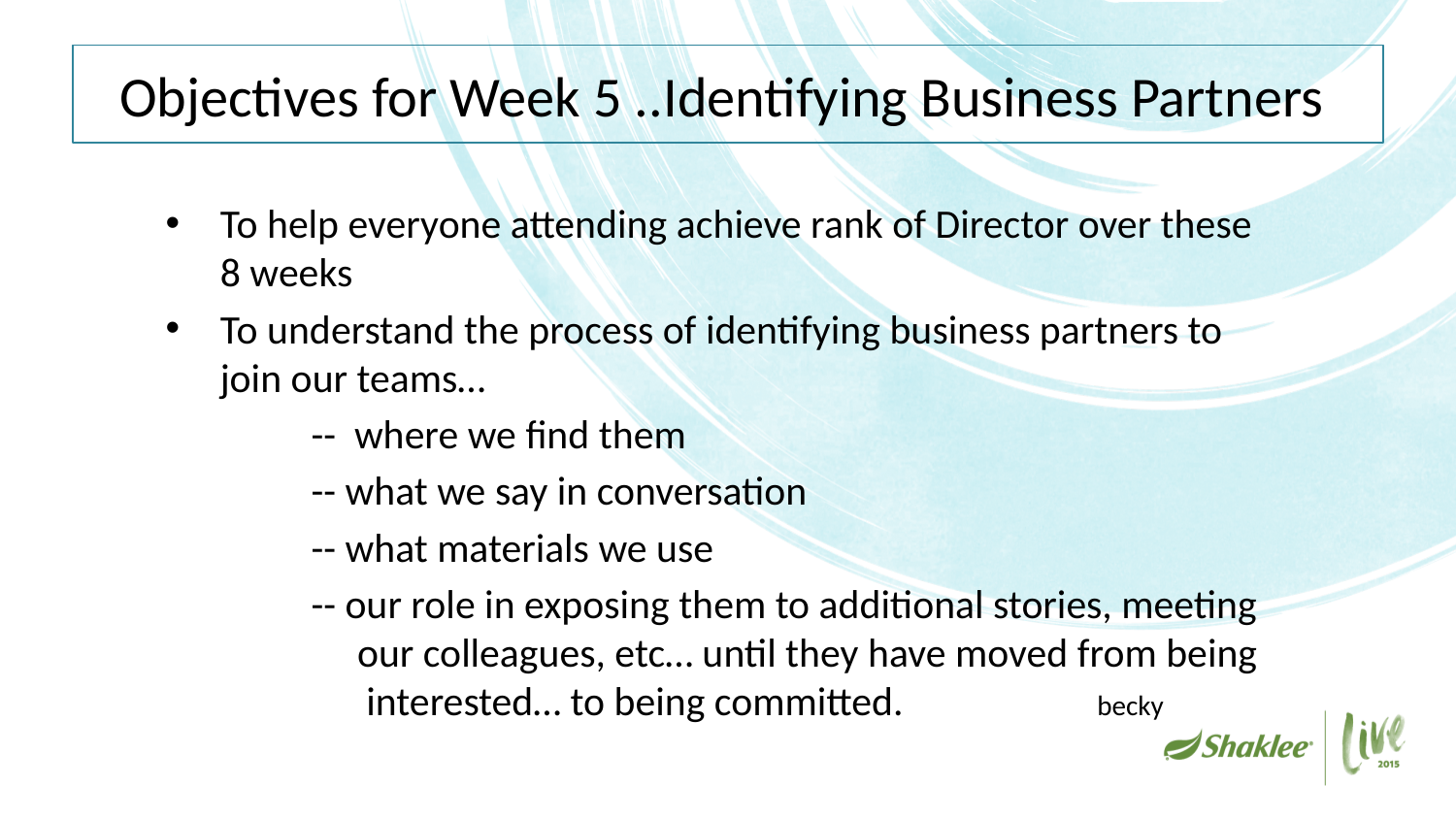

# Objectives for Week 5 ..Identifying Business Partners
To help everyone attending achieve rank of Director over these 8 weeks
To understand the process of identifying business partners to join our teams…
	--  where we find them
	-- what we say in conversation
	-- what materials we use
	-- our role in exposing them to additional stories, meeting 	     our colleagues, etc… until they have moved from being   	      interested… to being committed.                     becky